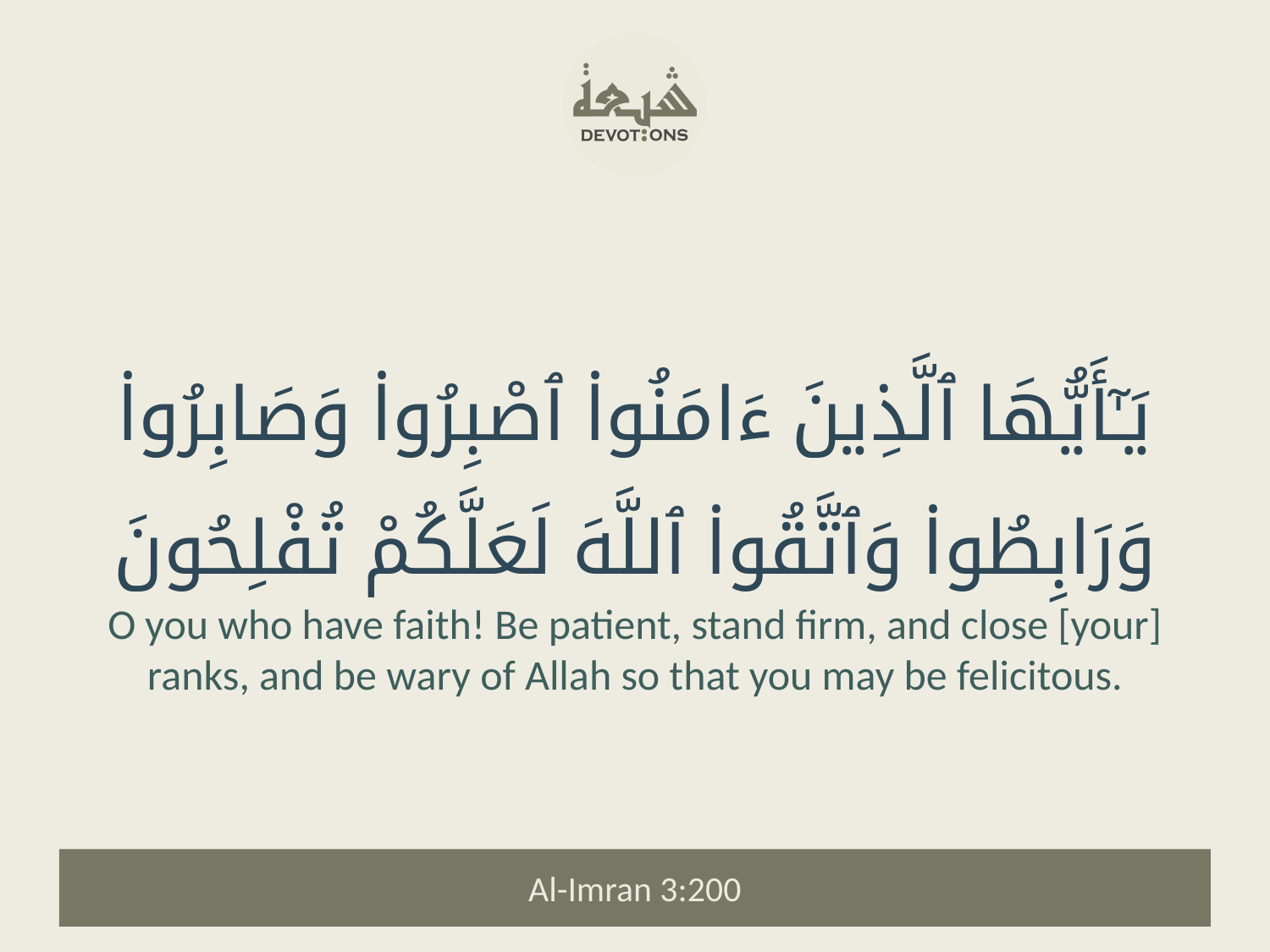

يَـٰٓأَيُّهَا ٱلَّذِينَ ءَامَنُوا۟ ٱصْبِرُوا۟ وَصَابِرُوا۟ وَرَابِطُوا۟ وَٱتَّقُوا۟ ٱللَّهَ لَعَلَّكُمْ تُفْلِحُونَ
O you who have faith! Be patient, stand firm, and close [your] ranks, and be wary of Allah so that you may be felicitous.
Al-Imran 3:200